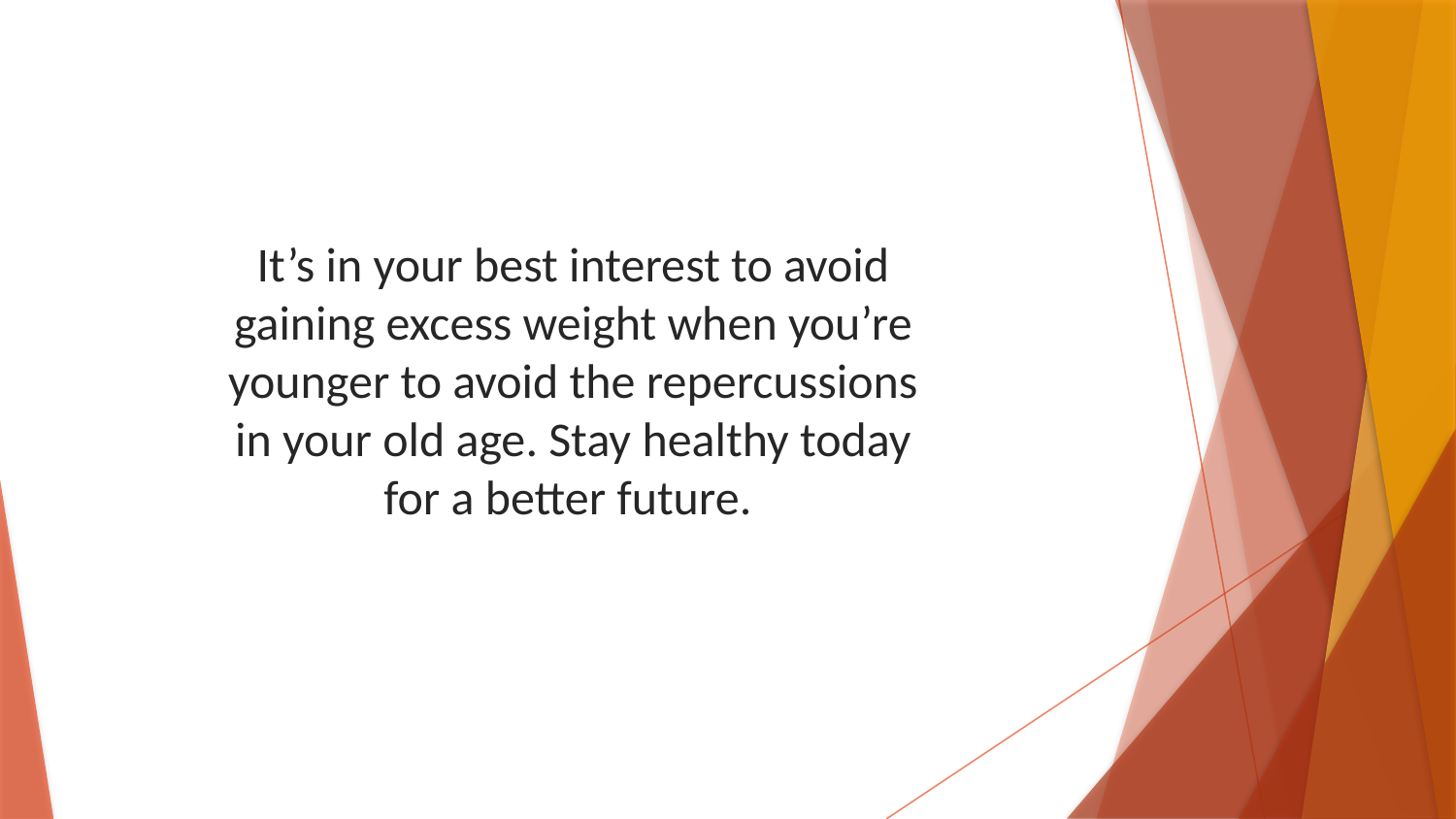

It’s in your best interest to avoid gaining excess weight when you’re younger to avoid the repercussions in your old age. Stay healthy today for a better future.